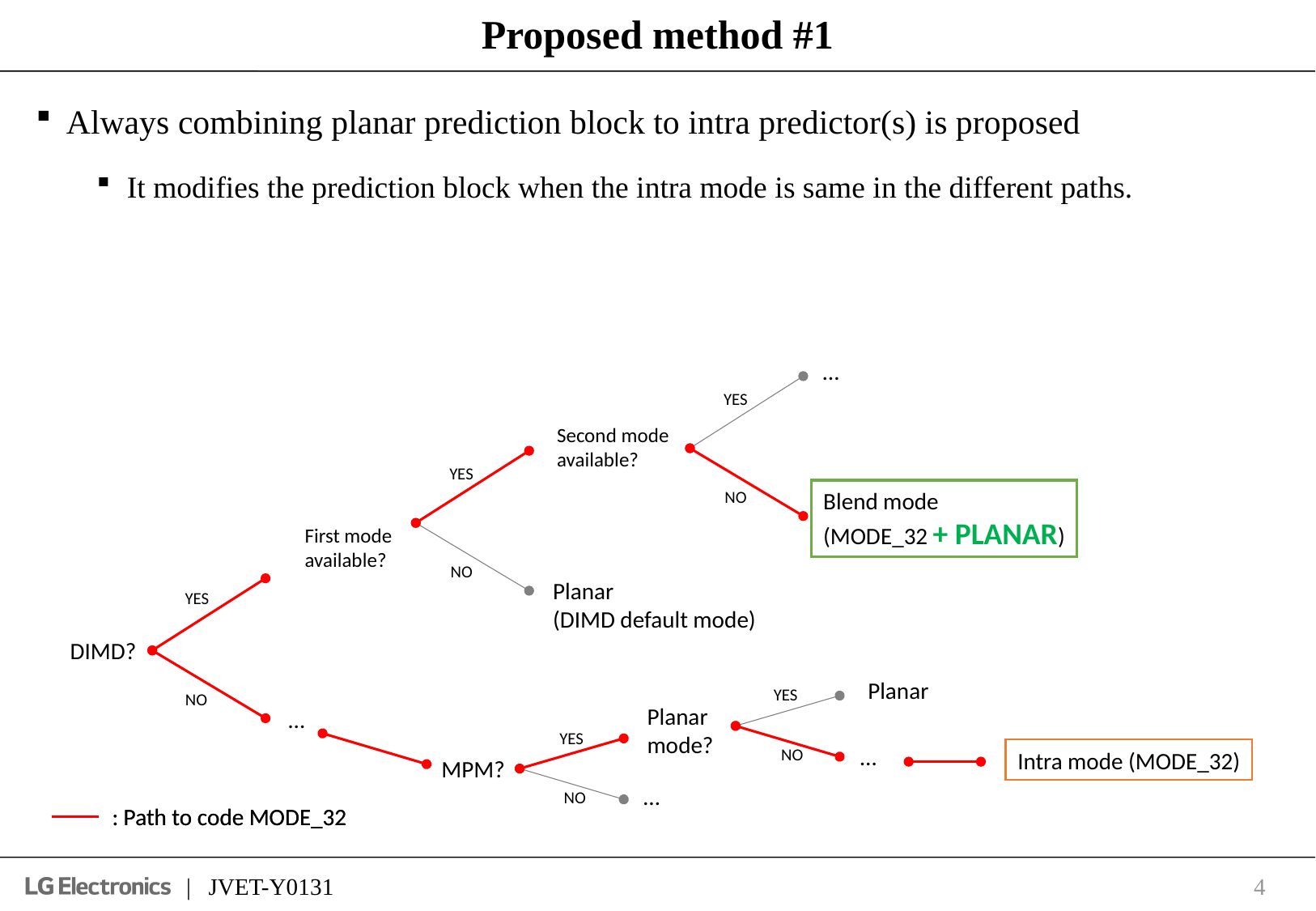

# Proposed method #1
Always combining planar prediction block to intra predictor(s) is proposed
It modifies the prediction block when the intra mode is same in the different paths.

…
YES
Second mode
available?
YES
NO
First mode
available?
NO
Planar
(DIMD default mode)
YES
DIMD?
Planar
YES
NO
Planar
mode?
…
YES
…
NO
Intra mode (MODE_32)
MPM?
…
NO
: Path to code MODE_32
Blend mode
(MODE_32 + PLANAR)
: Path to code MODE_32
4